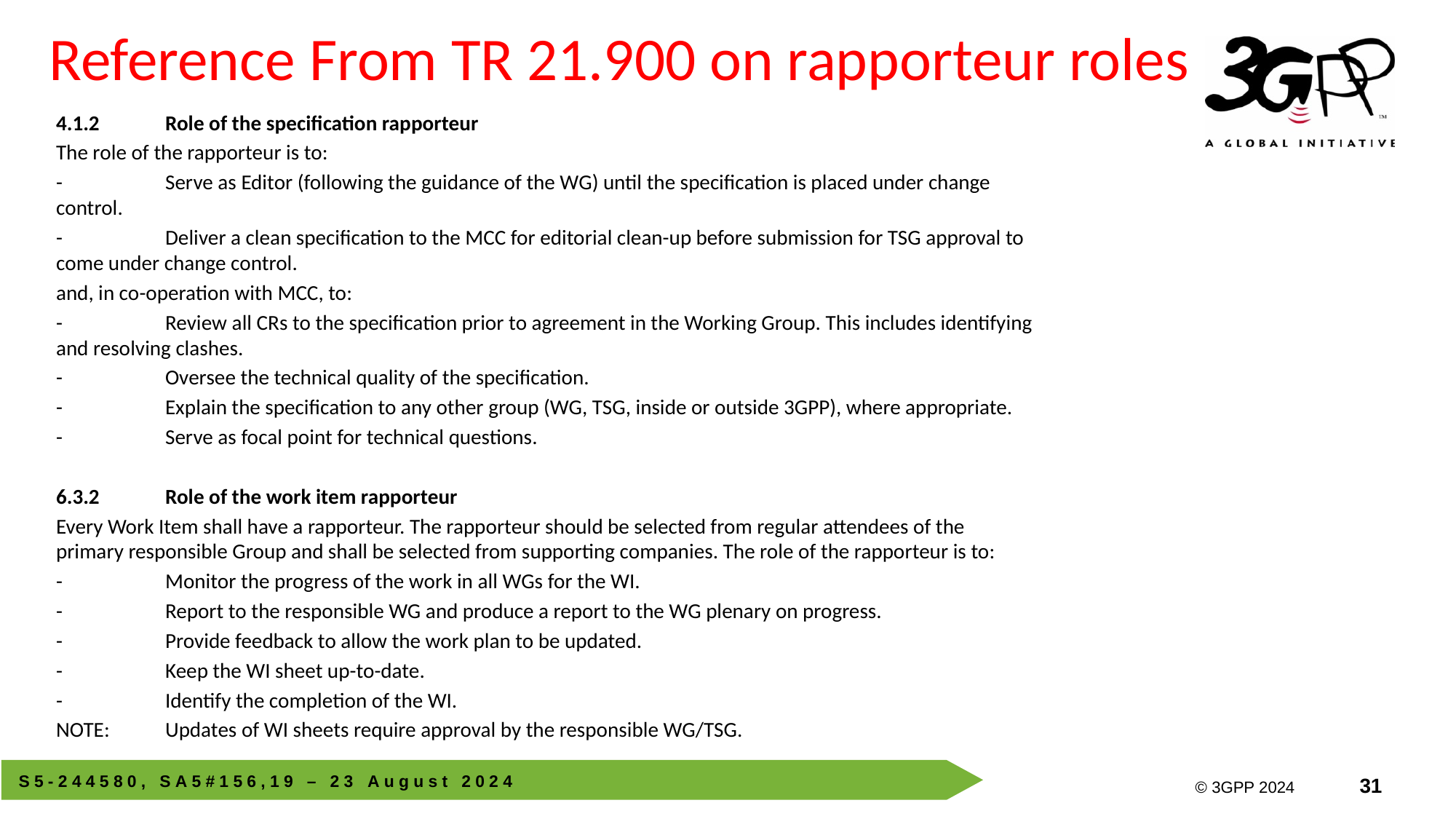

# Reference From TR 21.900 on rapporteur roles
4.1.2	Role of the specification rapporteur
The role of the rapporteur is to:
-	Serve as Editor (following the guidance of the WG) until the specification is placed under change control.
-	Deliver a clean specification to the MCC for editorial clean-up before submission for TSG approval to come under change control.
and, in co-operation with MCC, to:
-	Review all CRs to the specification prior to agreement in the Working Group. This includes identifying and resolving clashes.
-	Oversee the technical quality of the specification.
-	Explain the specification to any other group (WG, TSG, inside or outside 3GPP), where appropriate.
-	Serve as focal point for technical questions.

6.3.2	Role of the work item rapporteur
Every Work Item shall have a rapporteur. The rapporteur should be selected from regular attendees of the primary responsible Group and shall be selected from supporting companies. The role of the rapporteur is to:
-	Monitor the progress of the work in all WGs for the WI.
-	Report to the responsible WG and produce a report to the WG plenary on progress.
-	Provide feedback to allow the work plan to be updated.
-	Keep the WI sheet up-to-date.
-	Identify the completion of the WI.
NOTE:	Updates of WI sheets require approval by the responsible WG/TSG.